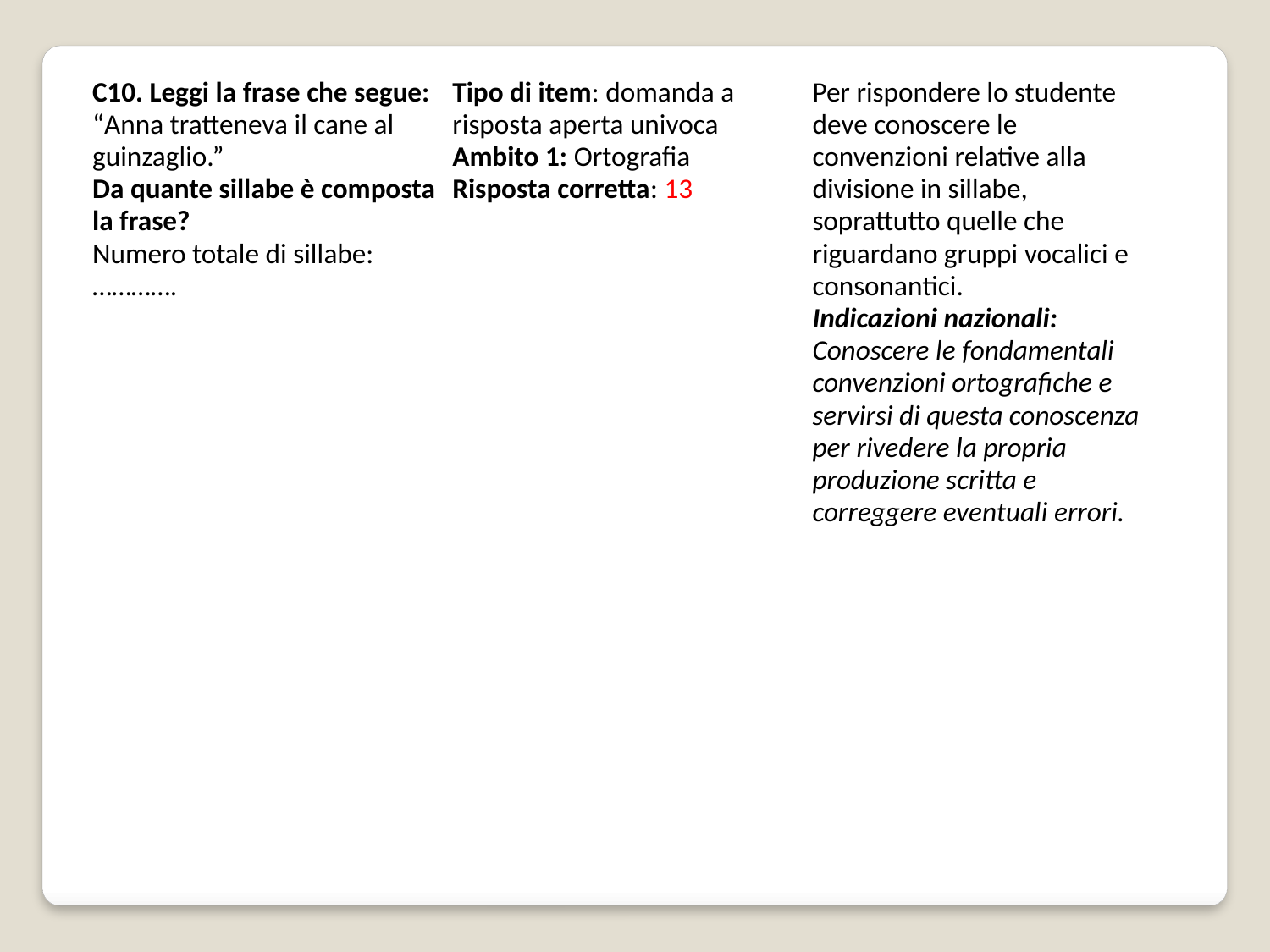

| C10. Leggi la frase che segue: “Anna tratteneva il cane al guinzaglio.” Da quante sillabe è composta la frase? Numero totale di sillabe: …………. | Tipo di item: domanda a risposta aperta univoca Ambito 1: Ortografia Risposta corretta: 13 | Per rispondere lo studente deve conoscere le convenzioni relative alla divisione in sillabe, soprattutto quelle che riguardano gruppi vocalici e consonantici. Indicazioni nazionali: Conoscere le fondamentali convenzioni ortografiche e servirsi di questa conoscenza per rivedere la propria produzione scritta e correggere eventuali errori. |
| --- | --- | --- |